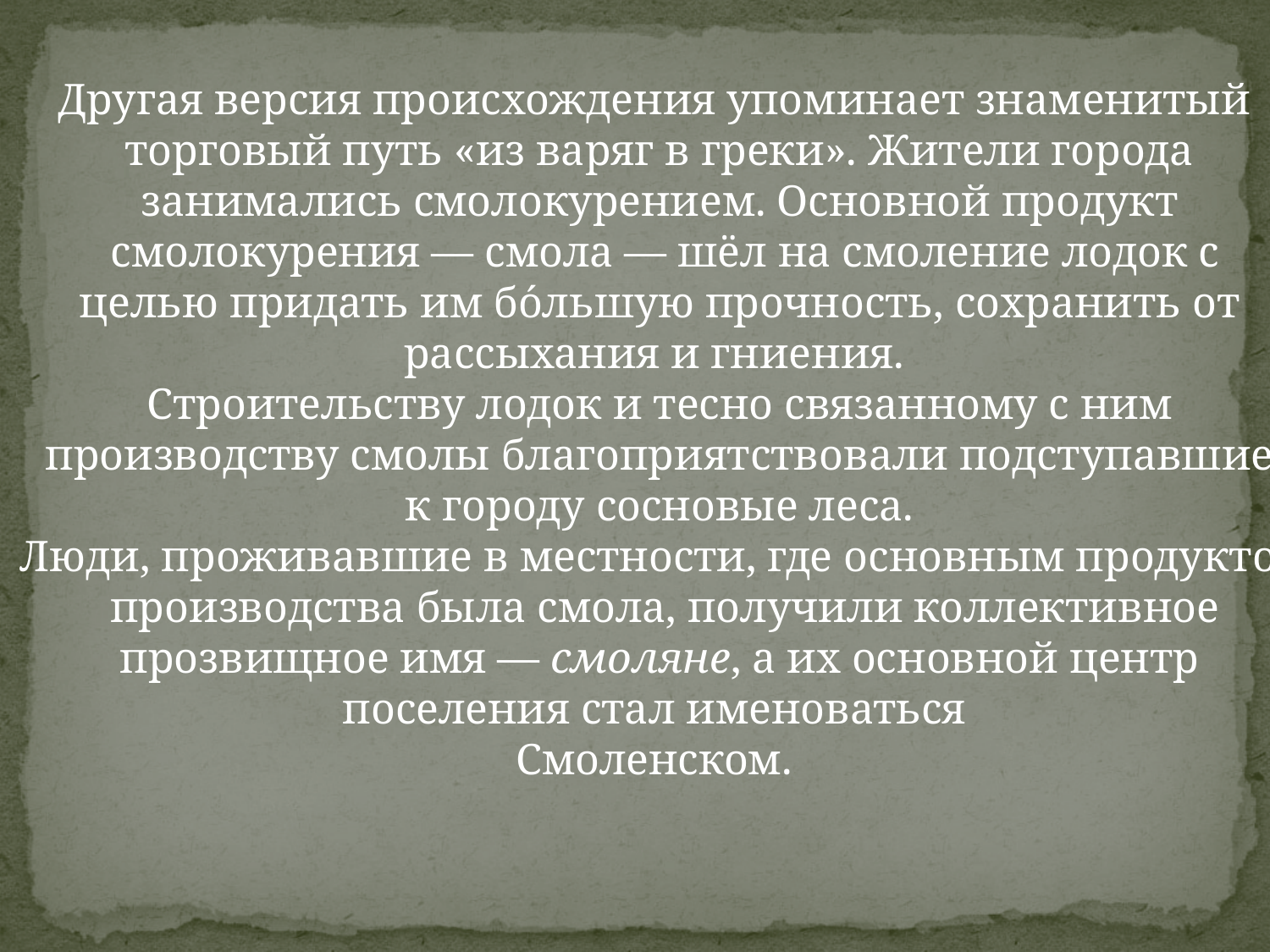

Другая версия происхождения упоминает знаменитый
торговый путь «из варяг в греки». Жители города занимались смолокурением. Основной продукт
 смолокурения — смола — шёл на смоление лодок с
 целью придать им бо́льшую прочность, сохранить от
рассыхания и гниения.
Строительству лодок и тесно связанному с ним
 производству смолы благоприятствовали подступавшие
к городу сосновые леса.
 Люди, проживавшие в местности, где основным продуктом
 производства была смола, получили коллективное
 прозвищное имя — смоляне, а их основной центр
поселения стал именоваться
Смоленском.